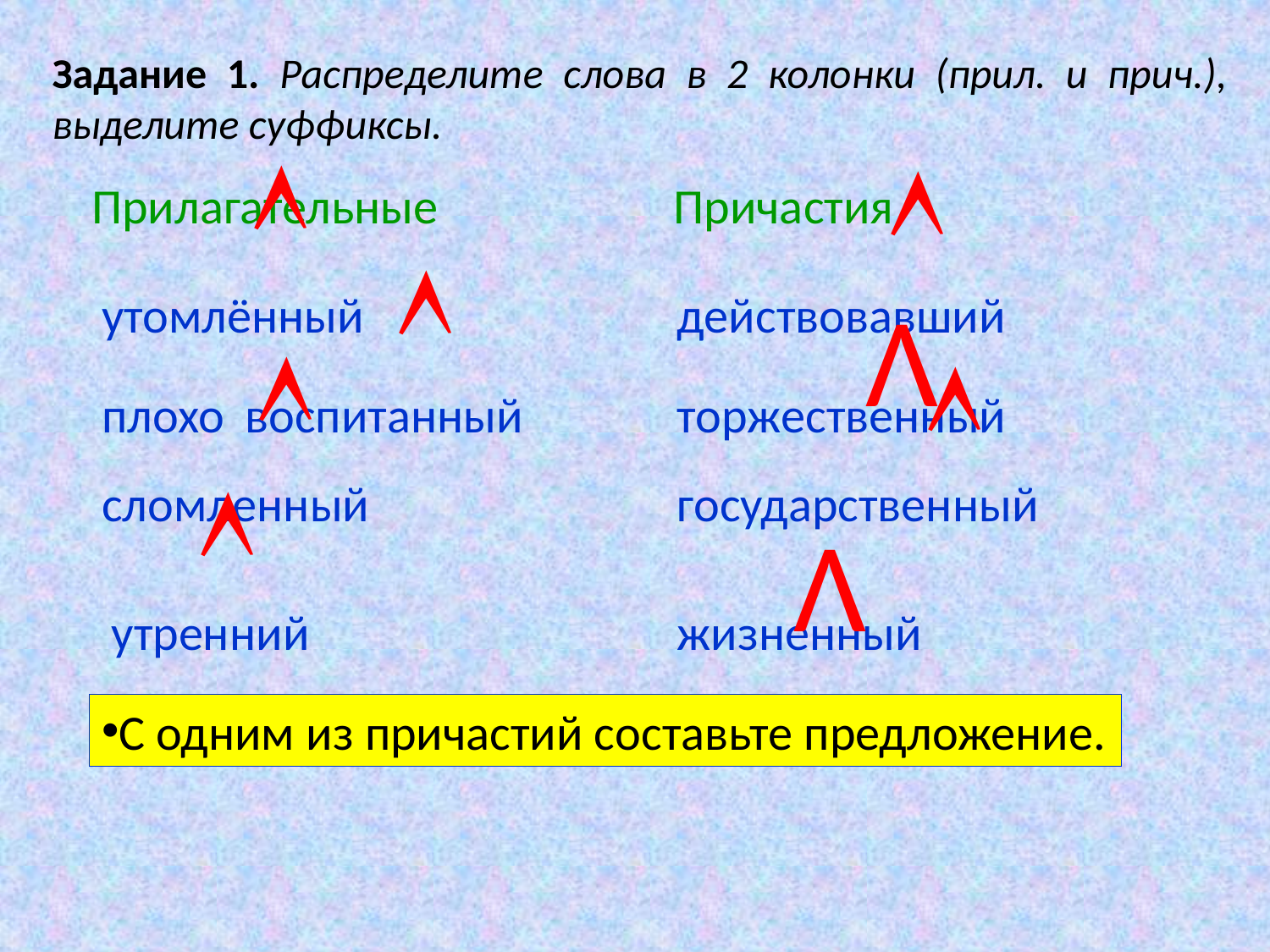

Задание 1. Распределите слова в 2 колонки (прил. и прич.), выделите суффиксы.
∧
∧
Прилагательные                     Причастия

∧
Λ
утомлённый
действовавший
∧
∧
плохо воспитанный
торжественный
∧

сломленный
государственный
Λ
утренний
жизненный
С одним из причастий составьте предложение.